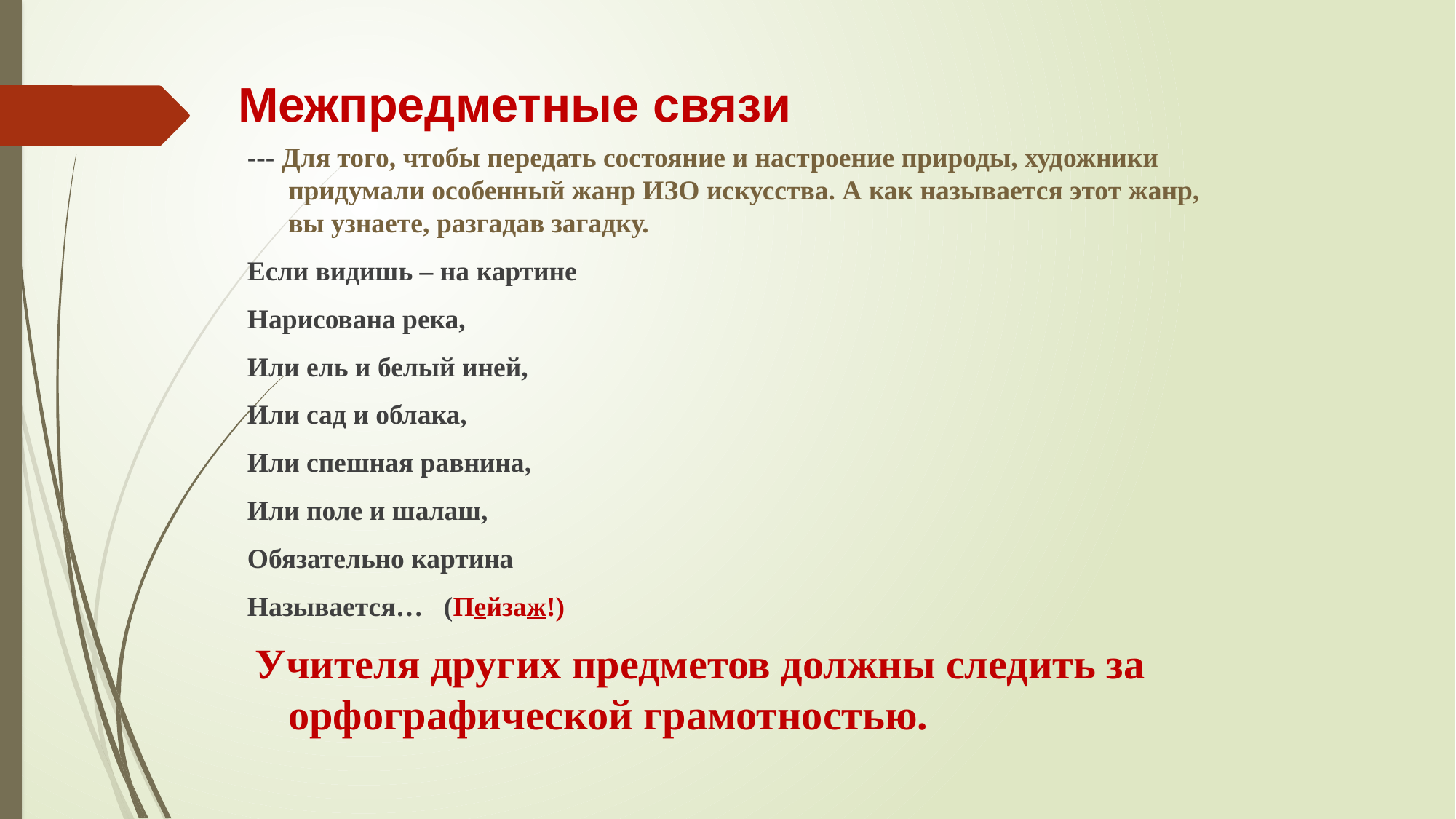

# Межпредметные связи
--- Для того, чтобы передать состояние и настроение природы, художники придумали особенный жанр ИЗО искусства. А как называется этот жанр, вы узнаете, разгадав загадку.
Если видишь – на картине
Нарисована река,
Или ель и белый иней,
Или сад и облака,
Или спешная равнина,
Или поле и шалаш,
Обязательно картина
Называется…   (Пейзаж!)
 Учителя других предметов должны следить за орфографической грамотностью.